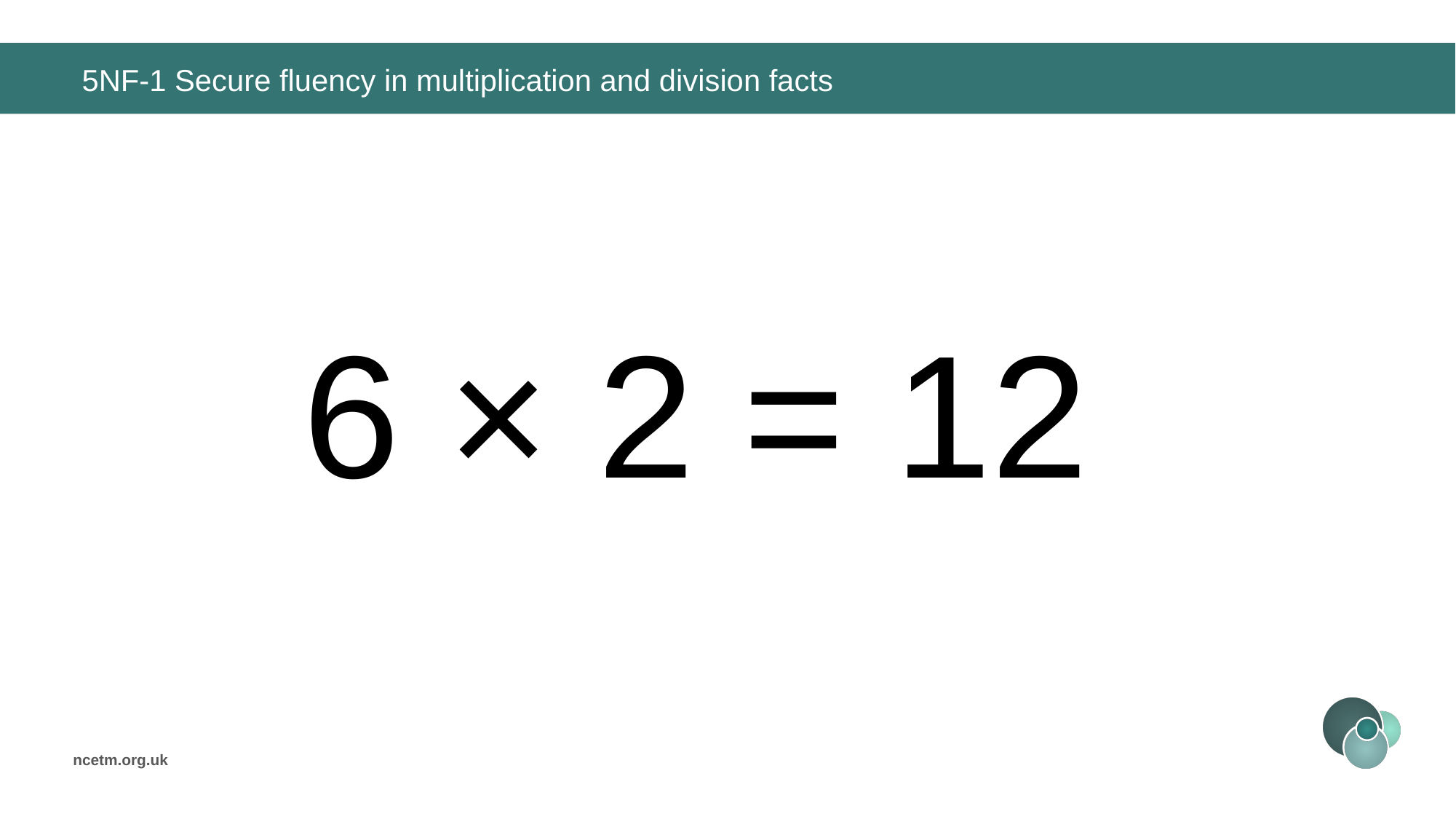

# 5NF-1 Secure fluency in multiplication and division facts
6 × 2 =
12